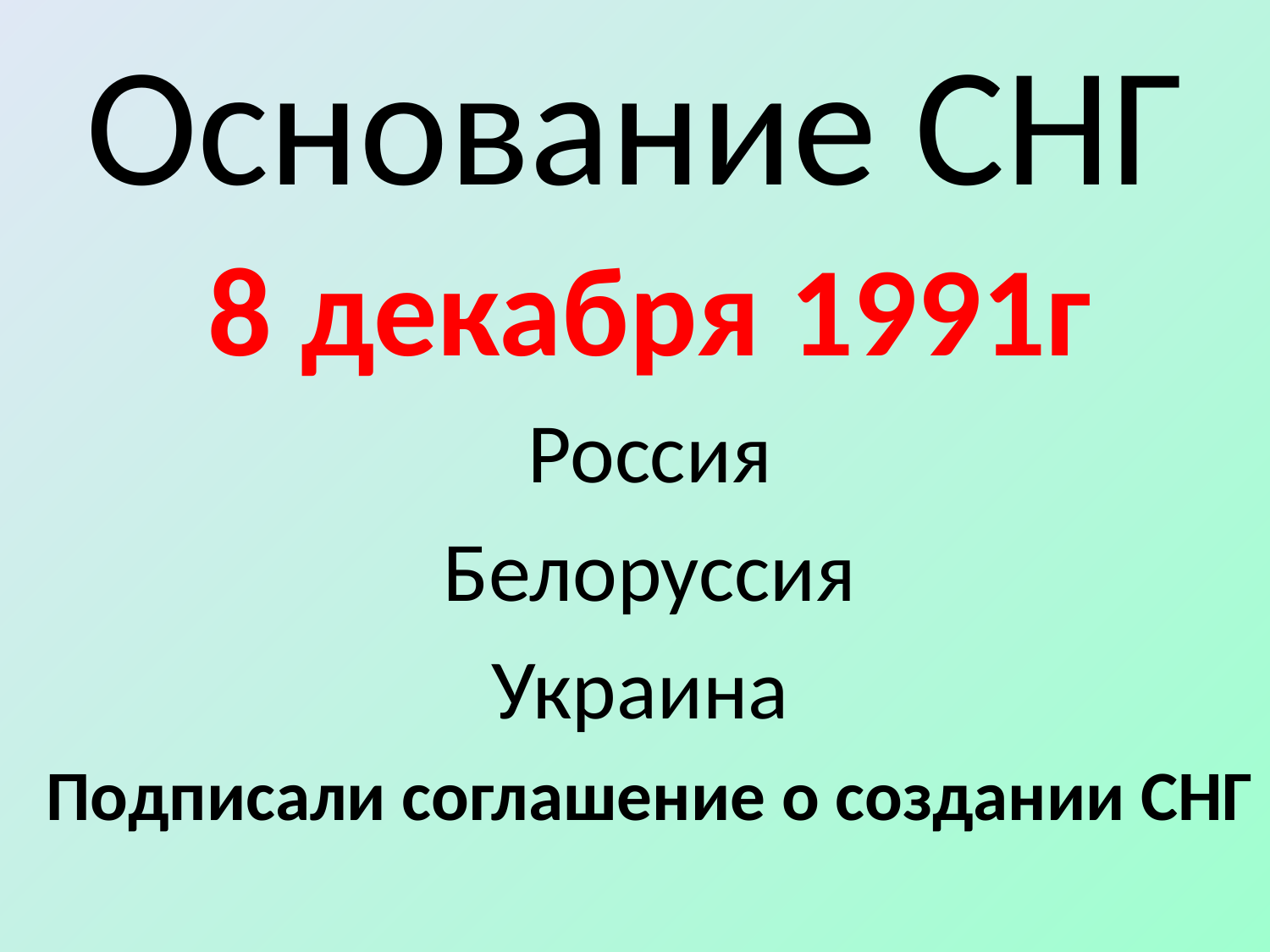

# Основание СНГ
8 декабря 1991г
Россия
Белоруссия
Украина
Подписали соглашение о создании СНГ